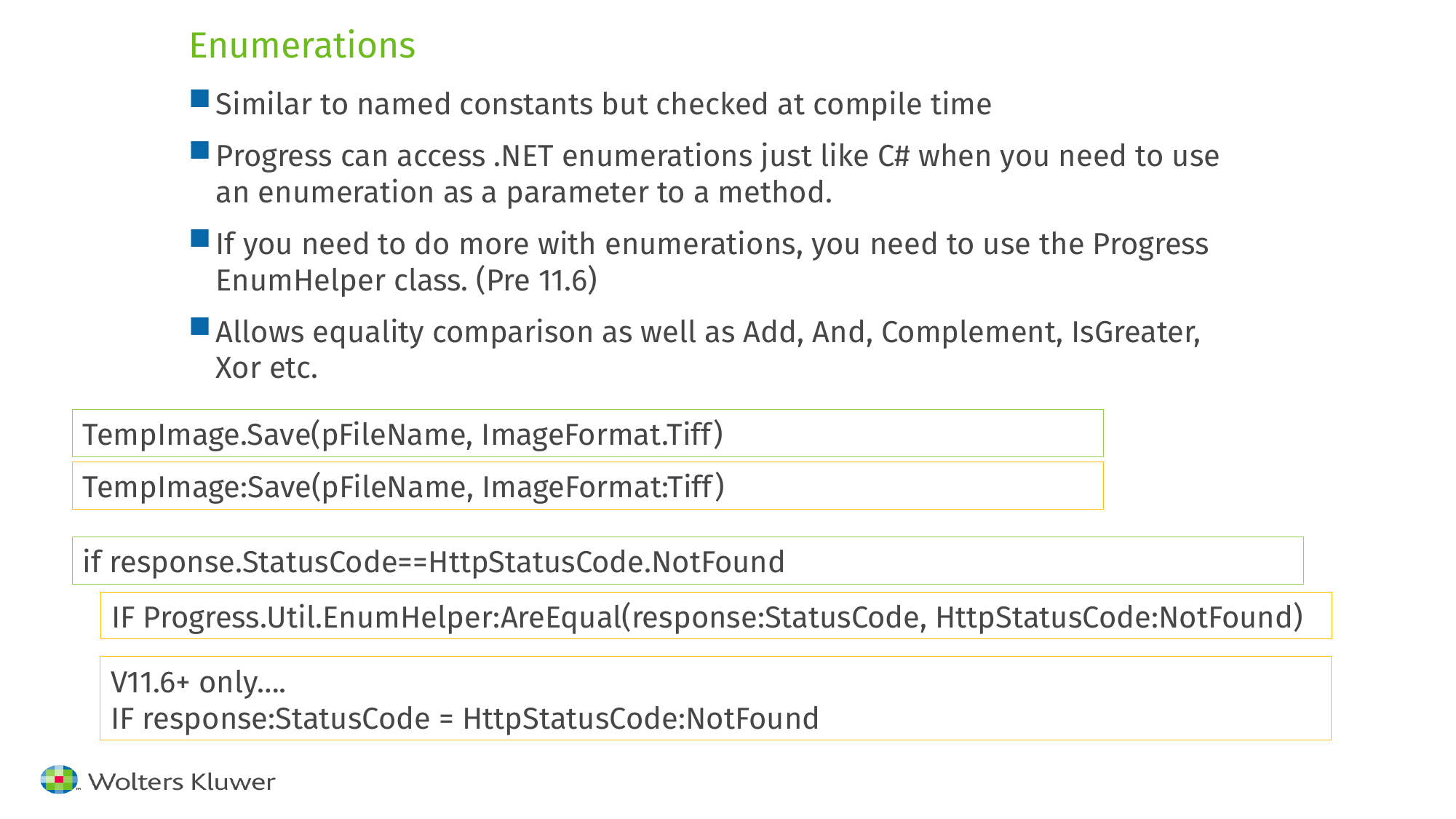

# Enumerations
Similar to named constants but checked at compile time
Progress can access .NET enumerations just like C# when you need to use an enumeration as a parameter to a method.
If you need to do more with enumerations, you need to use the Progress EnumHelper class. (Pre 11.6)
Allows equality comparison as well as Add, And, Complement, IsGreater, Xor etc.
TempImage.Save(pFileName, ImageFormat.Tiff)
TempImage:Save(pFileName, ImageFormat:Tiff)
if response.StatusCode==HttpStatusCode.NotFound
IF Progress.Util.EnumHelper:AreEqual(response:StatusCode, HttpStatusCode:NotFound)
V11.6+ only….
IF response:StatusCode = HttpStatusCode:NotFound